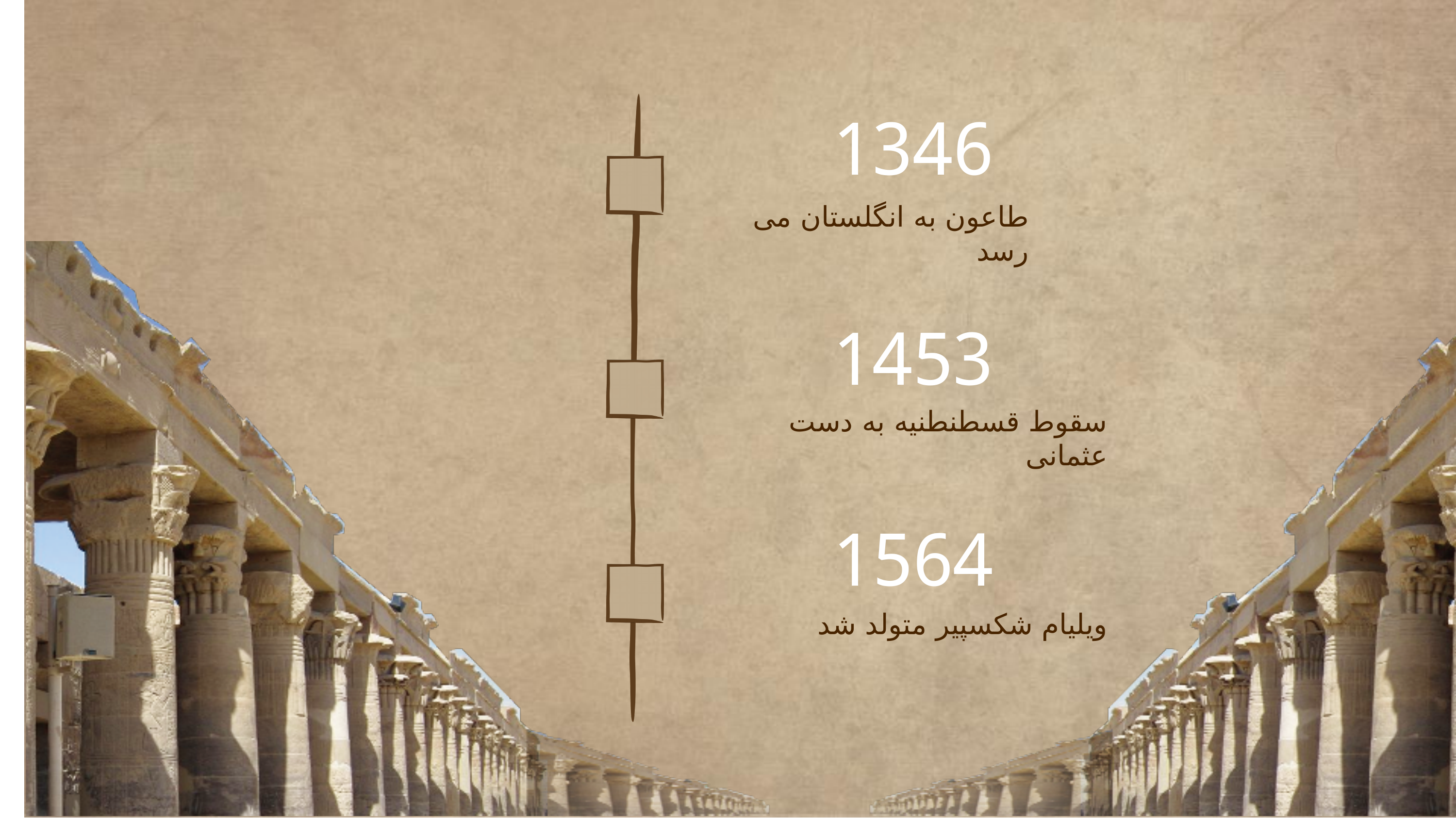

1346

طاعون به انگلستان می رسد

1453

سقوط قسطنطنیه به دست عثمانی
1564

ویلیام شکسپیر متولد شد